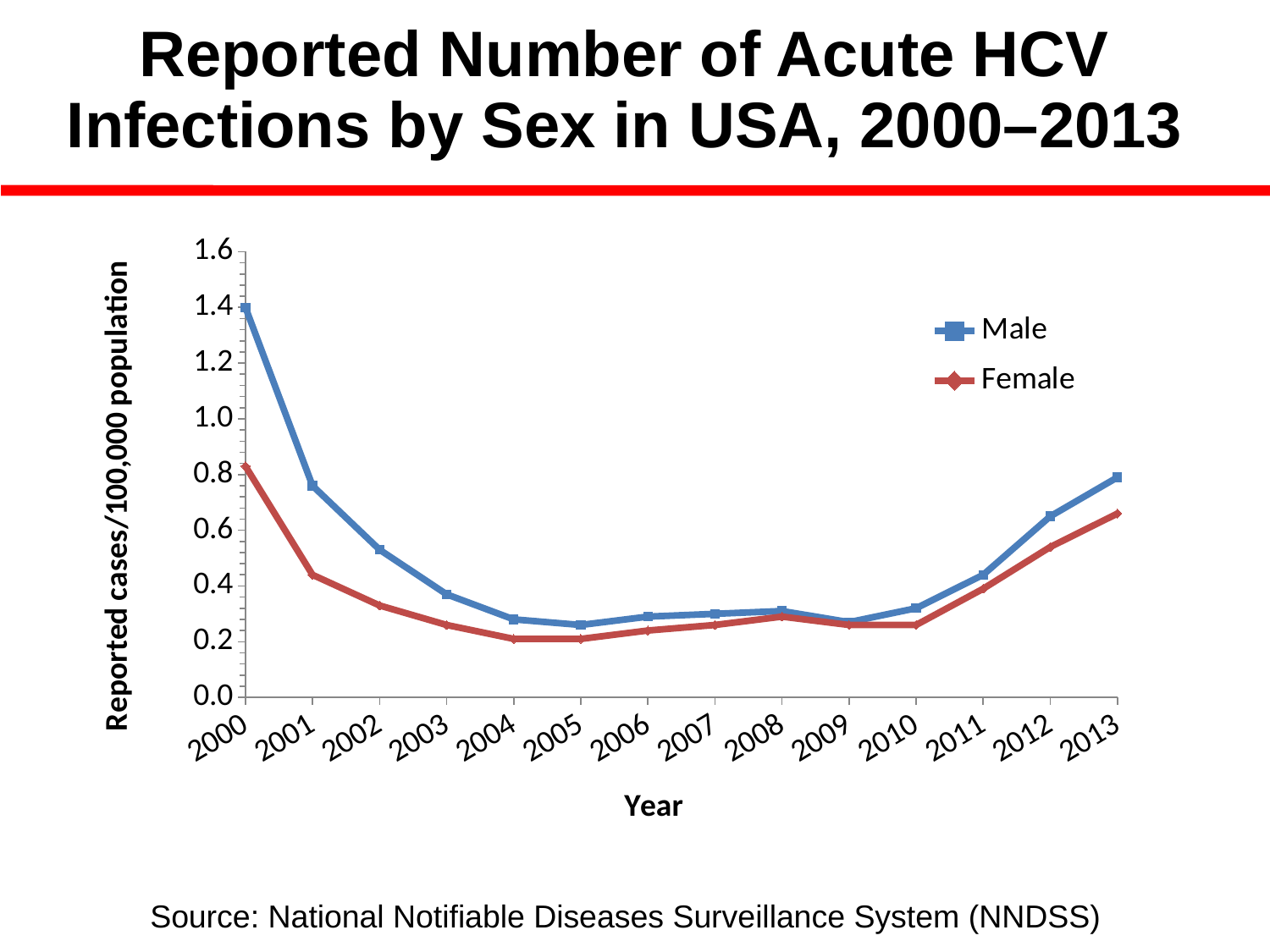

# Reported Number of Acute HCV Infections by Sex in USA, 2000–2013

### Chart

| Category | Male | Female |
|---|---|---|
| 2000 | 1.4 | 0.83 |
| 2001 | 0.76 | 0.44 |
| 2002 | 0.53 | 0.33 |
| 2003 | 0.37 | 0.26 |
| 2004 | 0.28 | 0.21 |
| 2005 | 0.26 | 0.21 |
| 2006 | 0.29 | 0.24 |
| 2007 | 0.3 | 0.26 |
| 2008 | 0.31 | 0.29 |
| 2009 | 0.27 | 0.26 |
| 2010 | 0.32 | 0.26 |
| 2011 | 0.44 | 0.39 |
| 2012 | 0.65 | 0.54 |
| 2013 | 0.79 | 0.66 |
Source: National Notifiable Diseases Surveillance System (NNDSS)